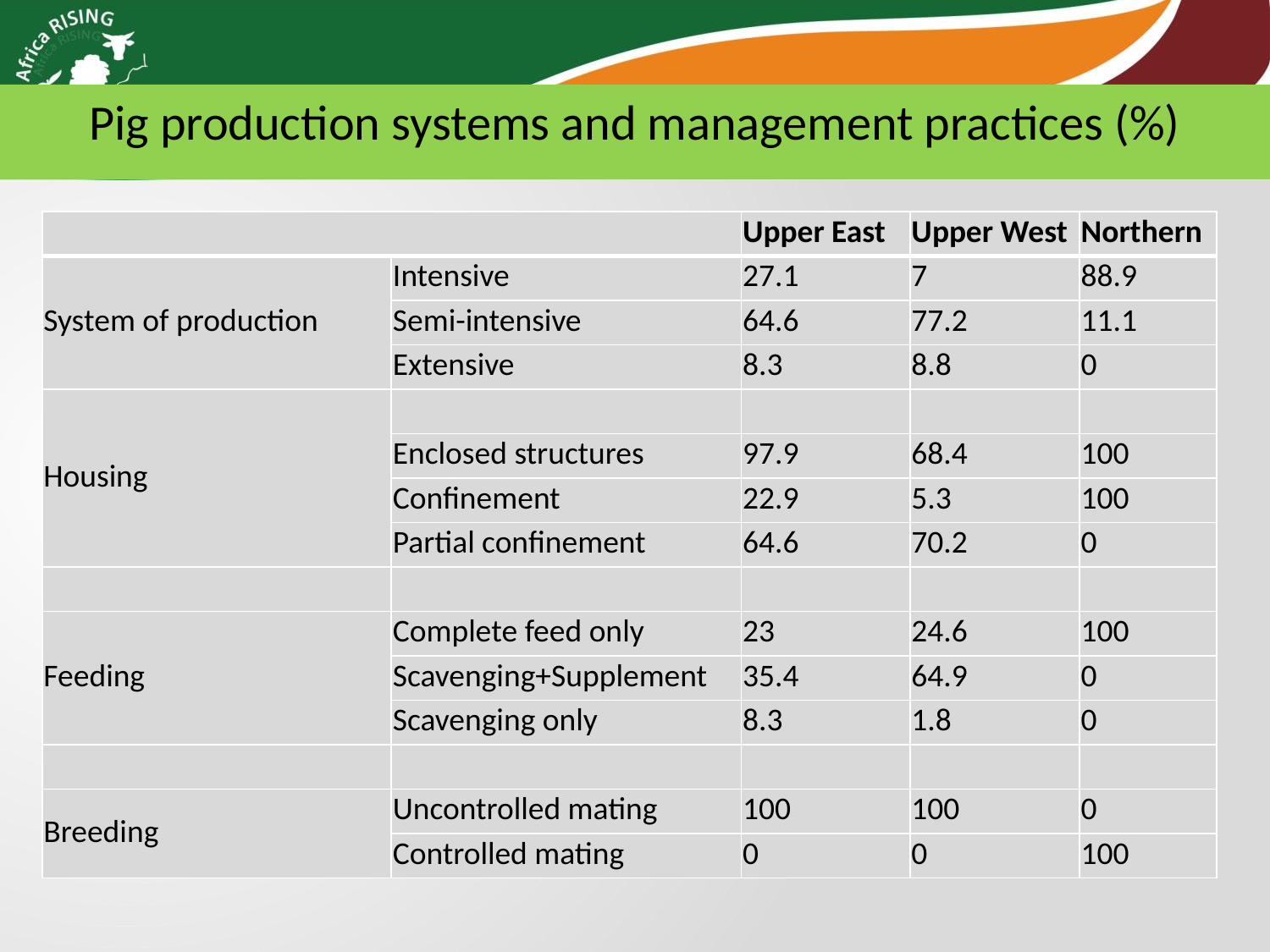

Pig production systems and management practices (%)
|  |  | Upper East | Upper West | Northern |
| --- | --- | --- | --- | --- |
| System of production | Intensive | 27.1 | 7 | 88.9 |
|  | Semi-intensive | 64.6 | 77.2 | 11.1 |
|  | Extensive | 8.3 | 8.8 | 0 |
| Housing |  |  |  |  |
|  | Enclosed structures | 97.9 | 68.4 | 100 |
|  | Confinement | 22.9 | 5.3 | 100 |
|  | Partial confinement | 64.6 | 70.2 | 0 |
|  |  |  |  |  |
| Feeding | Complete feed only | 23 | 24.6 | 100 |
|  | Scavenging+Supplement | 35.4 | 64.9 | 0 |
|  | Scavenging only | 8.3 | 1.8 | 0 |
|  |  |  |  |  |
| Breeding | Uncontrolled mating | 100 | 100 | 0 |
|  | Controlled mating | 0 | 0 | 100 |